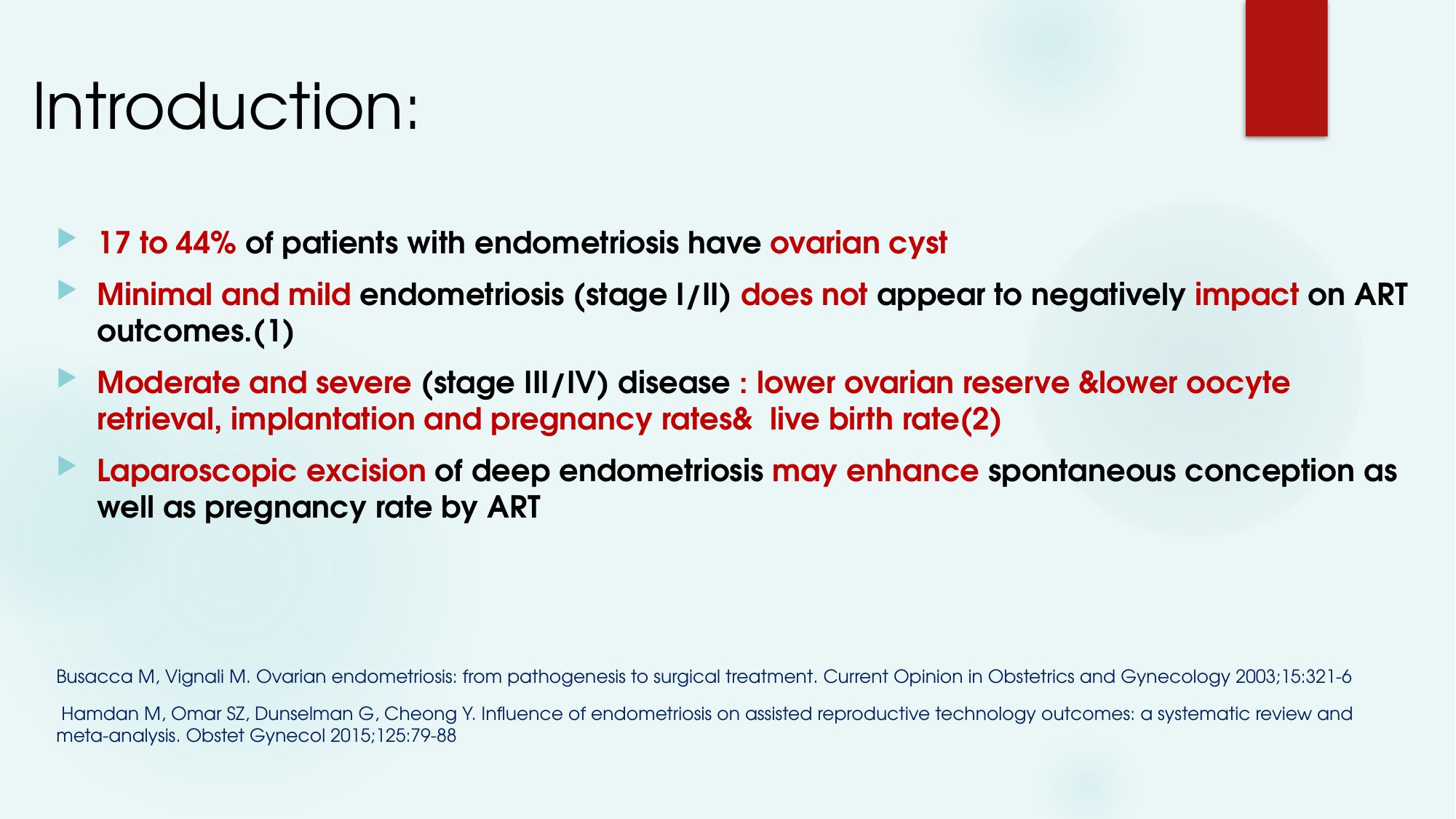

# Introduction:
17 to 44% of patients with endometriosis have ovarian cyst
Minimal and mild endometriosis (stage I/II) does not appear to negatively impact on ART outcomes.(1)
Moderate and severe (stage III/IV) disease : lower ovarian reserve &lower oocyte retrieval, implantation and pregnancy rates&  live birth rate(2)
Laparoscopic excision of deep endometriosis may enhance spontaneous conception as well as pregnancy rate by ART

Busacca M, Vignali M. Ovarian endometriosis: from pathogenesis to surgical treatment. Current Opinion in Obstetrics and Gynecology 2003;15:321-6
 Hamdan M, Omar SZ, Dunselman G, Cheong Y. Influence of endometriosis on assisted reproductive technology outcomes: a systematic review and meta-analysis. Obstet Gynecol 2015;125:79-88